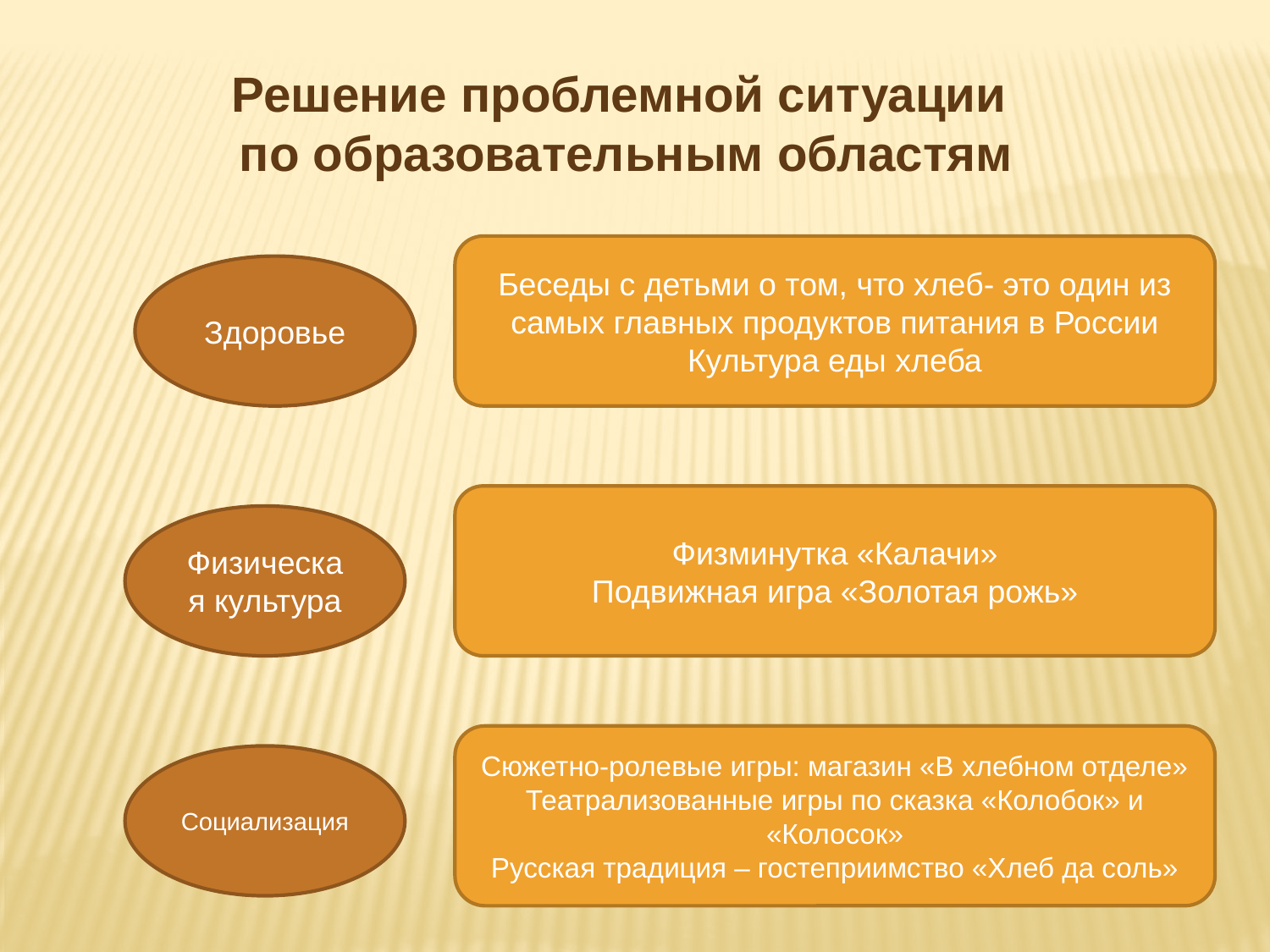

Решение проблемной ситуации
 по образовательным областям
Беседы с детьми о том, что хлеб- это один из самых главных продуктов питания в России
Культура еды хлеба
Здоровье
Физминутка «Калачи»
Подвижная игра «Золотая рожь»
Физическая культура
Сюжетно-ролевые игры: магазин «В хлебном отделе»
Театрализованные игры по сказка «Колобок» и «Колосок»
Русская традиция – гостеприимство «Хлеб да соль»
Социализация